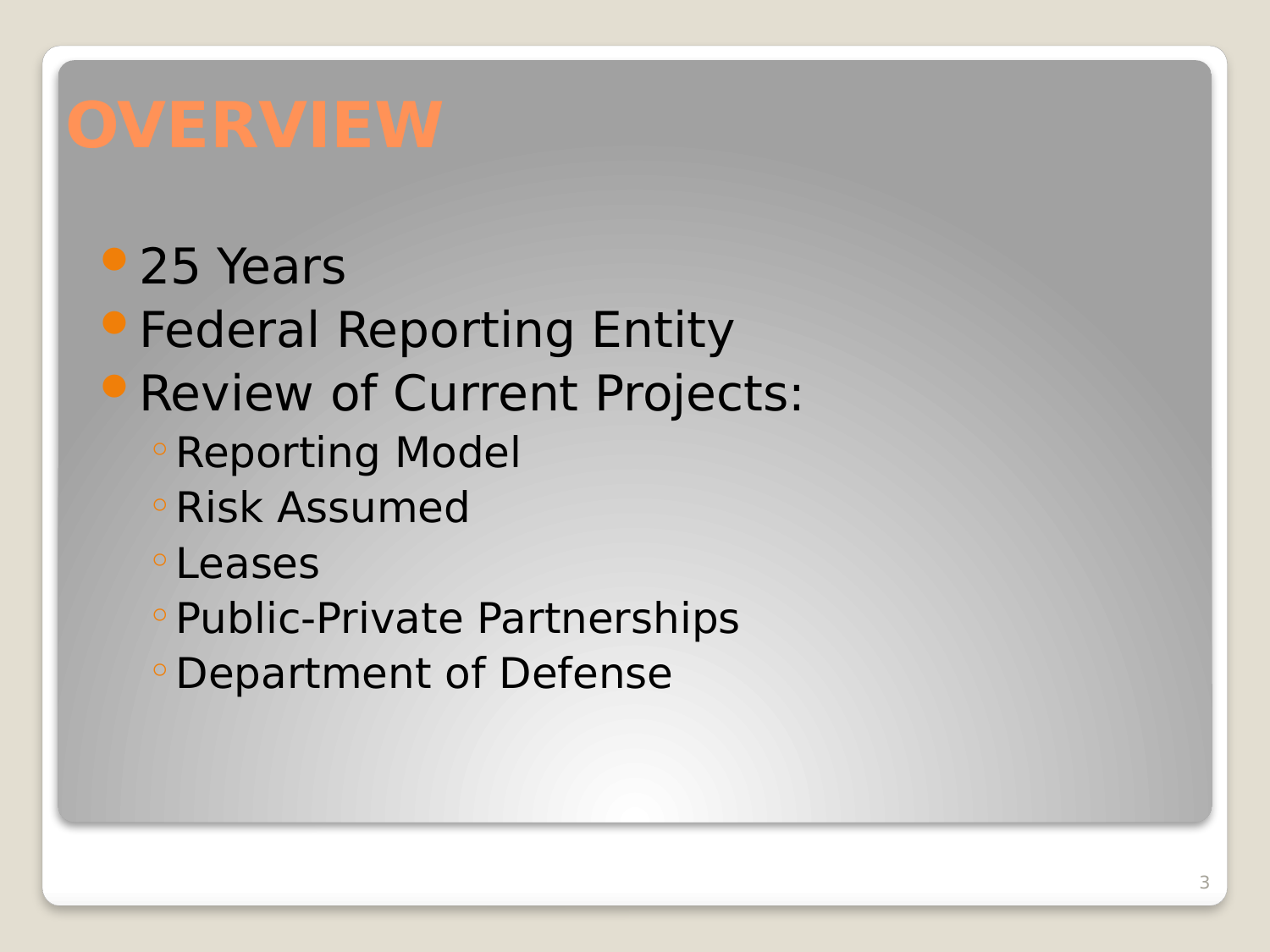

# OVERVIEW
25 Years
Federal Reporting Entity
Review of Current Projects:
Reporting Model
Risk Assumed
Leases
Public-Private Partnerships
Department of Defense

3